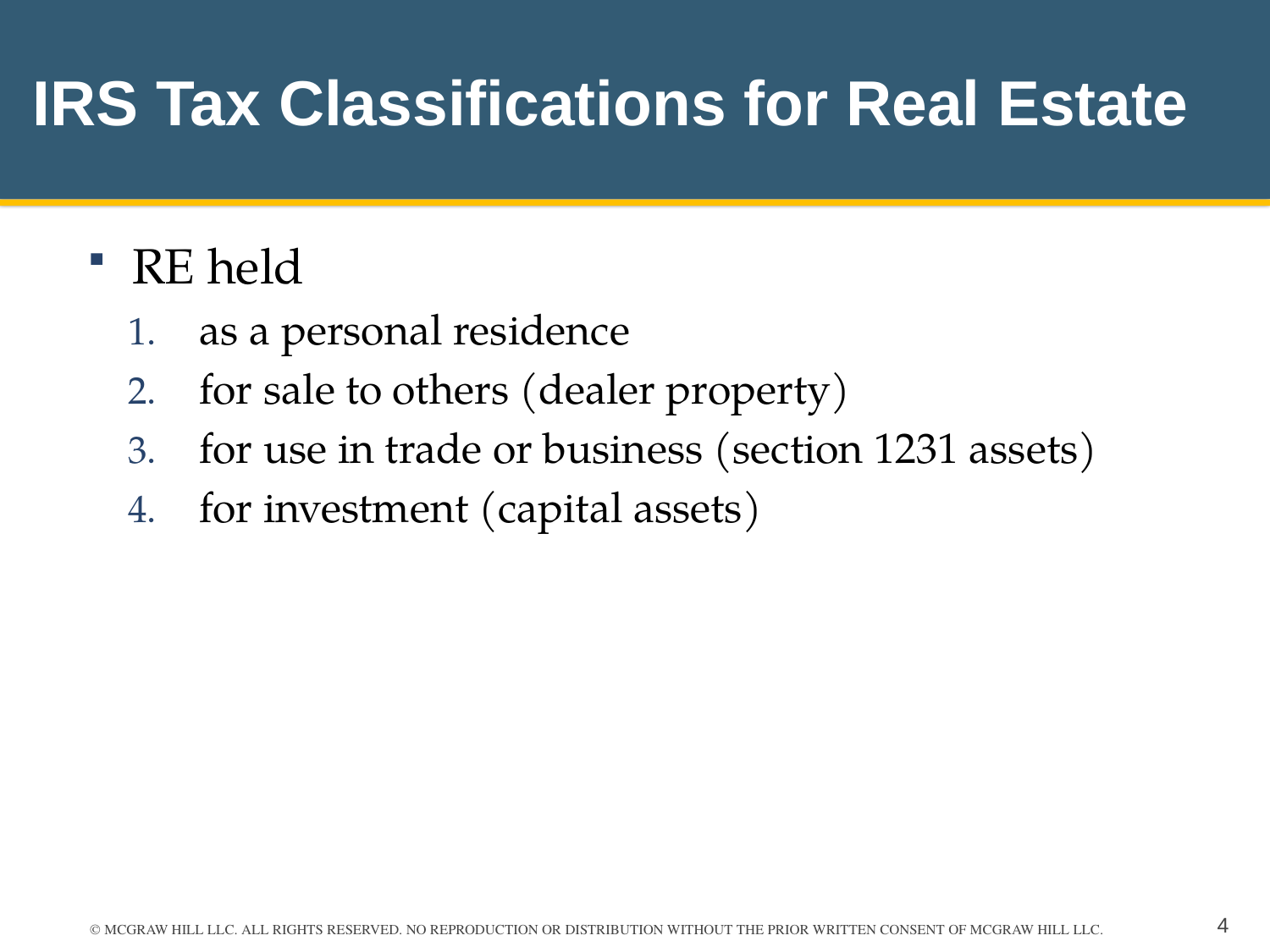

# IRS Tax Classifications for Real Estate
RE held
as a personal residence
for sale to others (dealer property)
for use in trade or business (section 1231 assets)
for investment (capital assets)
© MCGRAW HILL LLC. ALL RIGHTS RESERVED. NO REPRODUCTION OR DISTRIBUTION WITHOUT THE PRIOR WRITTEN CONSENT OF MCGRAW HILL LLC.
4